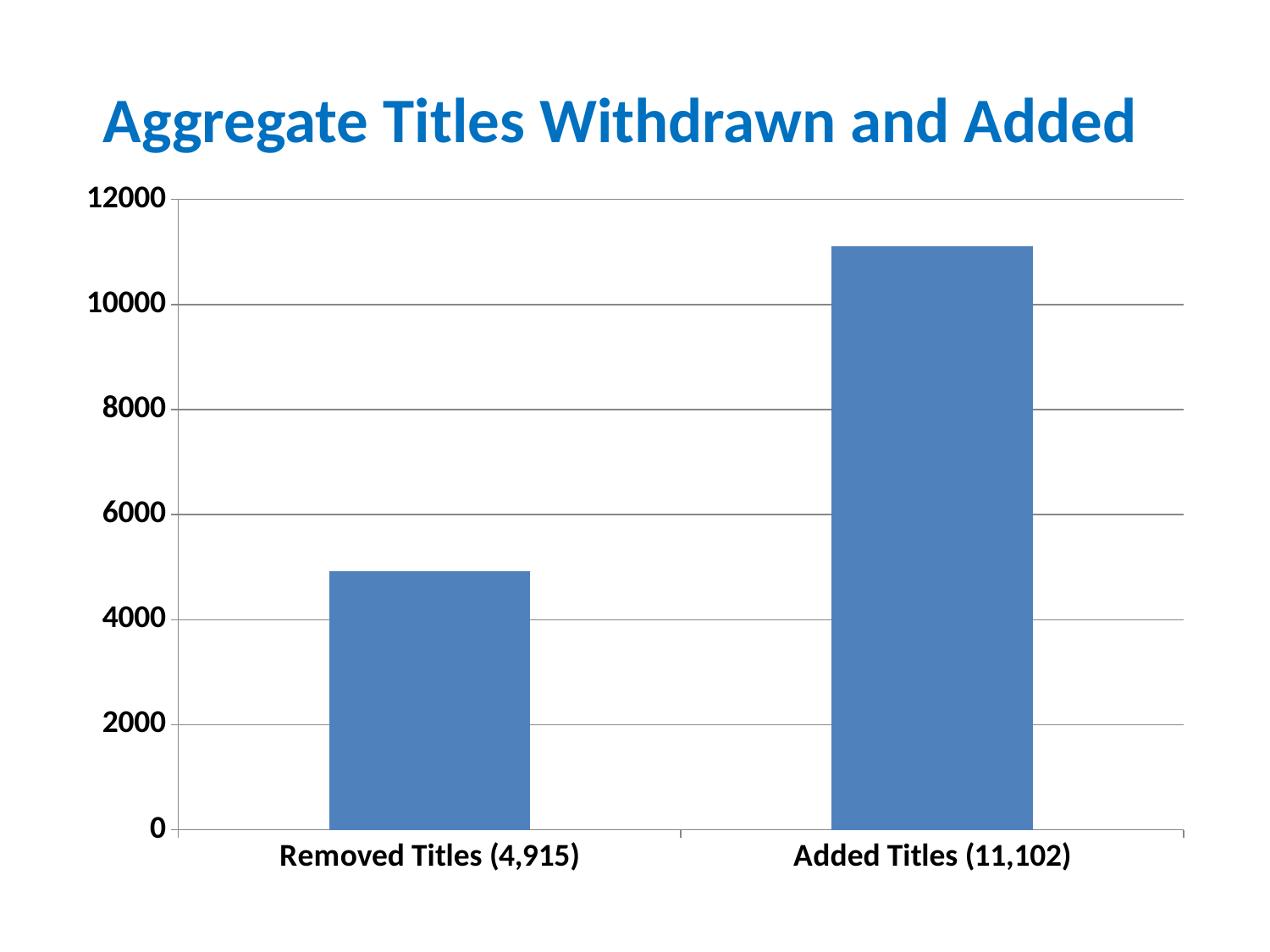

# Aggregate Titles Withdrawn and Added

### Chart

| Category | Thousand |
|---|---|
| Removed Titles (4,915) | 4915.0 |
| Added Titles (11,102) | 11102.0 |